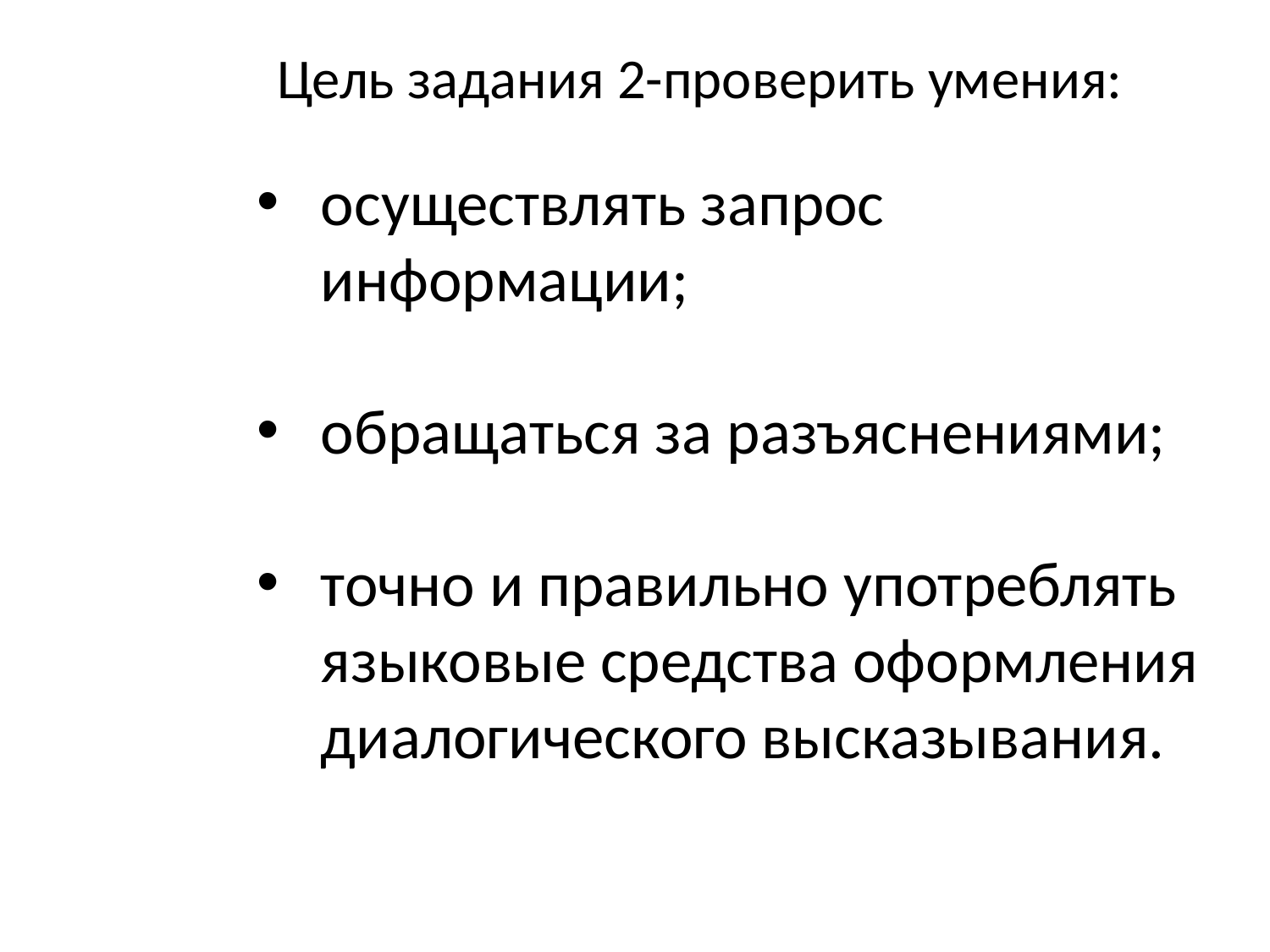

Цель задания 2-проверить умения:

осуществлять запрос информации;

обращаться за разъяснениями;

точно и правильно употреблять языковые средства оформления диалогического высказывания.
#